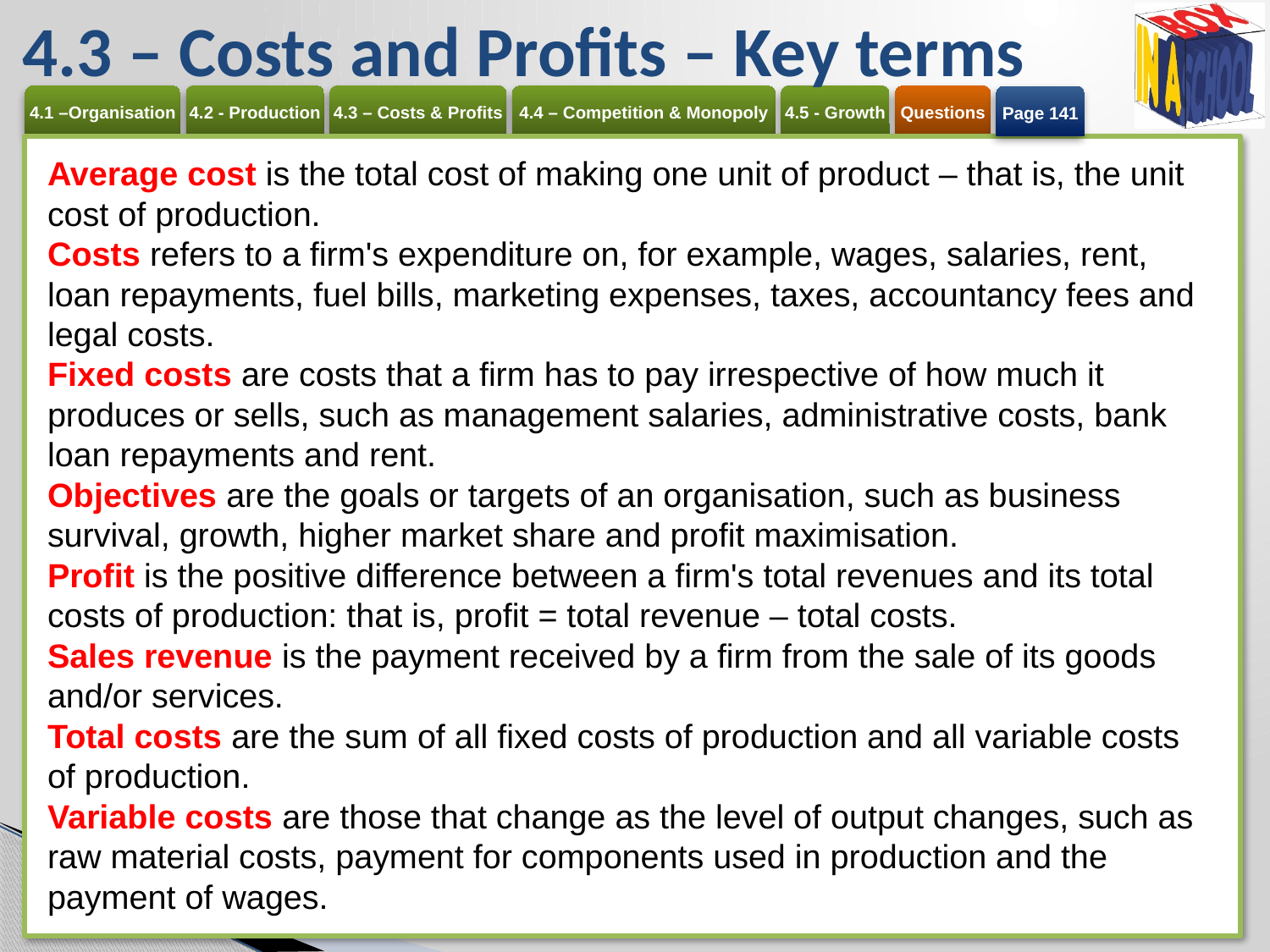

# 4.3 – Costs and Profits – Key terms
Page 141
Average cost is the total cost of making one unit of product – that is, the unit cost of production.
Costs refers to a firm's expenditure on, for example, wages, salaries, rent, loan repayments, fuel bills, marketing expenses, taxes, accountancy fees and legal costs.
Fixed costs are costs that a firm has to pay irrespective of how much it produces or sells, such as management salaries, administrative costs, bank loan repayments and rent.
Objectives are the goals or targets of an organisation, such as business survival, growth, higher market share and profit maximisation.
Profit is the positive difference between a firm's total revenues and its total costs of production: that is, profit = total revenue – total costs.
Sales revenue is the payment received by a firm from the sale of its goods and/or services.
Total costs are the sum of all fixed costs of production and all variable costs of production.
Variable costs are those that change as the level of output changes, such as raw material costs, payment for components used in production and the payment of wages.